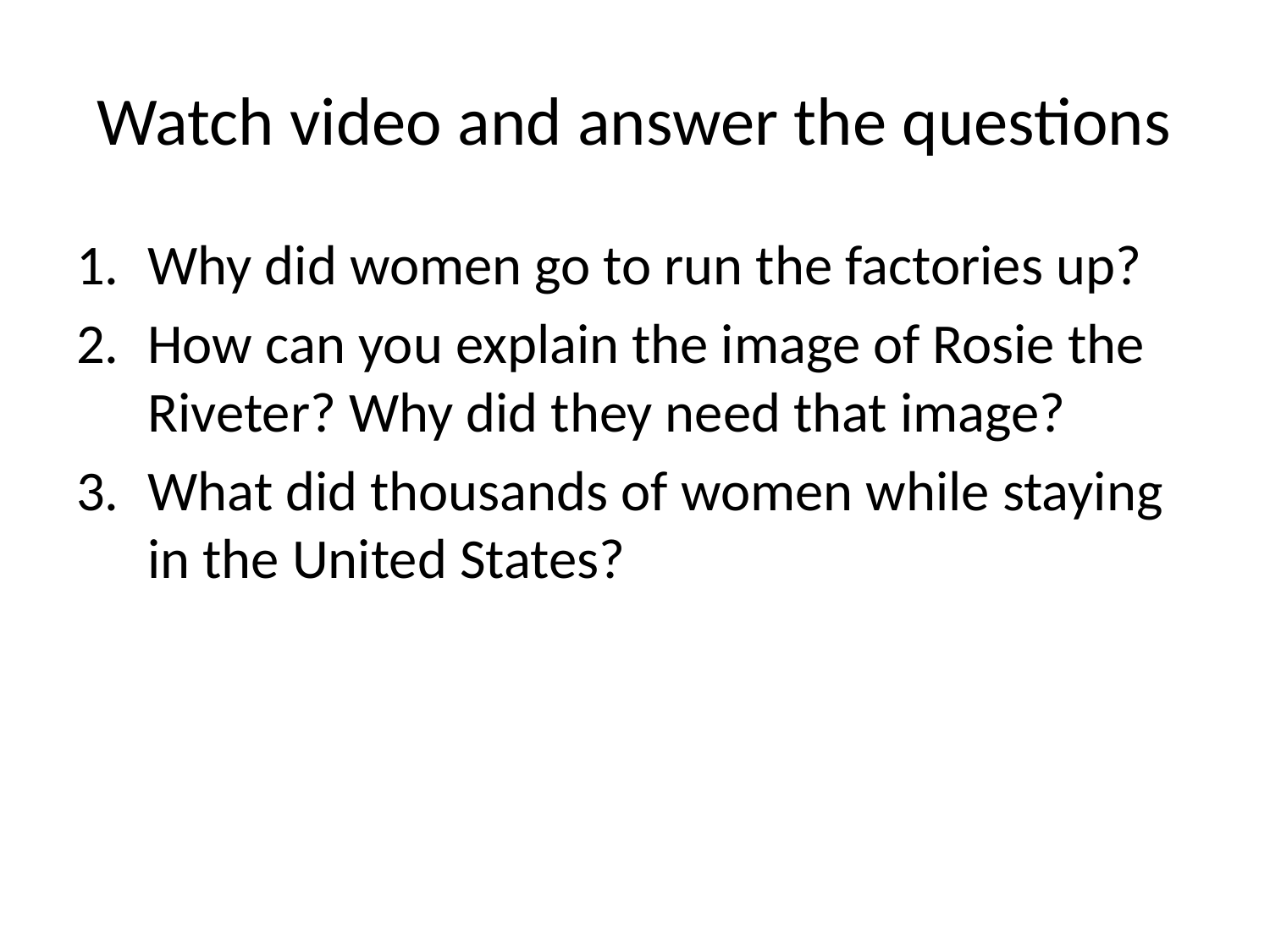

# Watch video and answer the questions
Why did women go to run the factories up?
How can you explain the image of Rosie the Riveter? Why did they need that image?
What did thousands of women while staying in the United States?